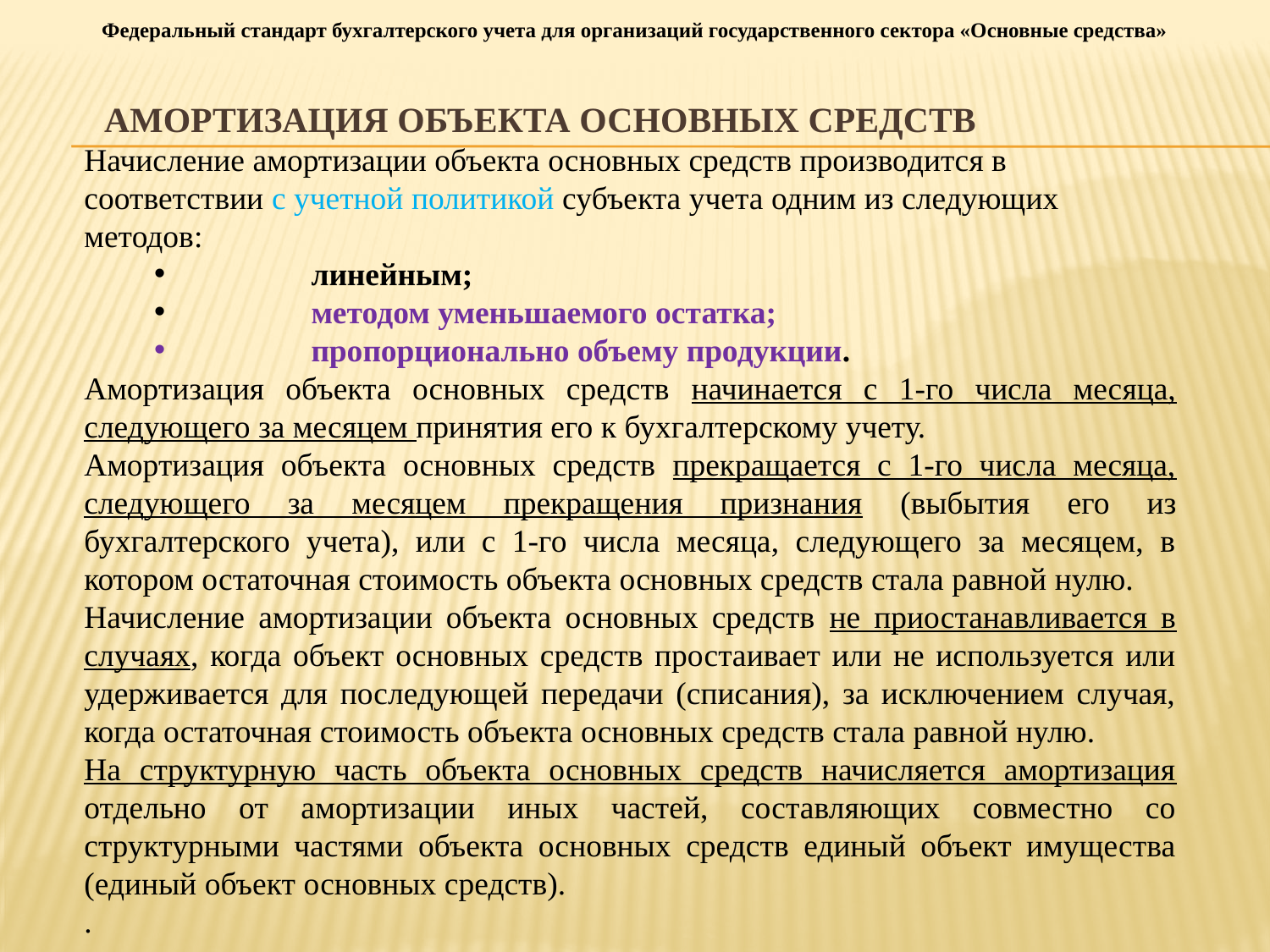

Федеральный стандарт бухгалтерского учета для организаций государственного сектора «Основные средства»
# Амортизация объекта основных средств
Начисление амортизации объекта основных средств производится в соответствии с учетной политикой субъекта учета одним из следующих методов:
	линейным;
	методом уменьшаемого остатка;
	пропорционально объему продукции.
Амортизация объекта основных средств начинается с 1-го числа месяца, следующего за месяцем принятия его к бухгалтерскому учету.
Амортизация объекта основных средств прекращается с 1-го числа месяца, следующего за месяцем прекращения признания (выбытия его из бухгалтерского учета), или с 1-го числа месяца, следующего за месяцем, в котором остаточная стоимость объекта основных средств стала равной нулю.
Начисление амортизации объекта основных средств не приостанавливается в случаях, когда объект основных средств простаивает или не используется или удерживается для последующей передачи (списания), за исключением случая, когда остаточная стоимость объекта основных средств стала равной нулю.
На структурную часть объекта основных средств начисляется амортизация отдельно от амортизации иных частей, составляющих совместно со структурными частями объекта основных средств единый объект имущества (единый объект основных средств).
.